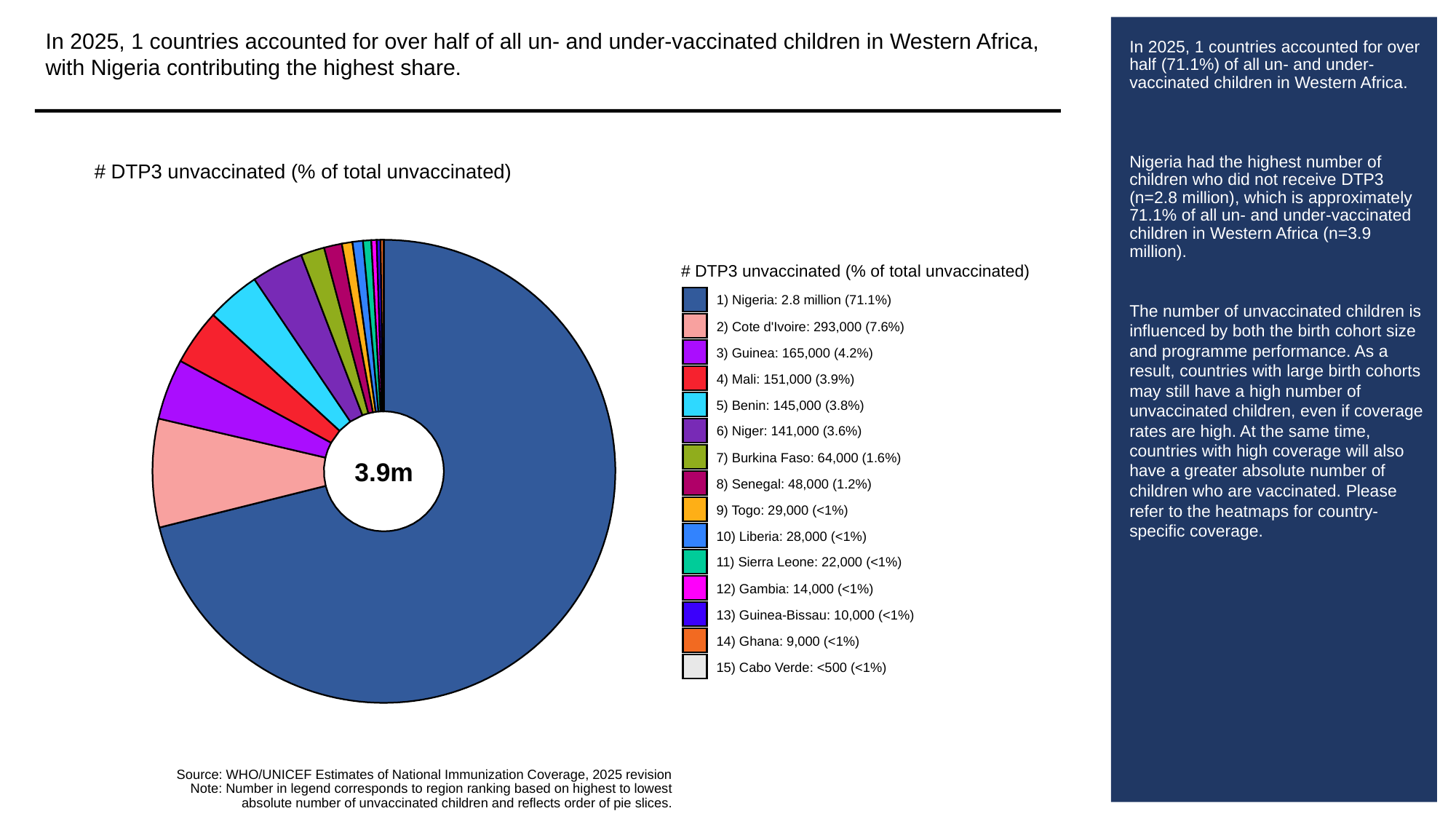

In 2025, 1 countries accounted for over half of all un- and under-vaccinated children in Western Africa, with Nigeria contributing the highest share.
# In 2025, 1 countries accounted for over half (71.1%) of all un- and under-vaccinated children in Western Africa.

Nigeria had the highest number of children who did not receive DTP3 (n=2.8 million), which is approximately 71.1% of all un- and under-vaccinated children in Western Africa (n=3.9 million).

The number of unvaccinated children is influenced by both the birth cohort size and programme performance. As a result, countries with large birth cohorts may still have a high number of unvaccinated children, even if coverage rates are high. At the same time, countries with high coverage will also have a greater absolute number of children who are vaccinated. Please refer to the heatmaps for country-specific coverage.

# DTP3 unvaccinated (% of total unvaccinated)

# DTP3 unvaccinated (% of total unvaccinated)

1) Nigeria: 2.8 million (71.1%)

2) Cote d'Ivoire: 293,000 (7.6%)

3) Guinea: 165,000 (4.2%)

4) Mali: 151,000 (3.9%)

5) Benin: 145,000 (3.8%)

6) Niger: 141,000 (3.6%)

7) Burkina Faso: 64,000 (1.6%)
3.9m

8) Senegal: 48,000 (1.2%)

9) Togo: 29,000 (<1%)

10) Liberia: 28,000 (<1%)

11) Sierra Leone: 22,000 (<1%)

12) Gambia: 14,000 (<1%)

13) Guinea-Bissau: 10,000 (<1%)

14) Ghana: 9,000 (<1%)

15) Cabo Verde: <500 (<1%)
Source: WHO/UNICEF Estimates of National Immunization Coverage, 2025 revision
Note: Number in legend corresponds to region ranking based on highest to lowest
absolute number of unvaccinated children and reflects order of pie slices.